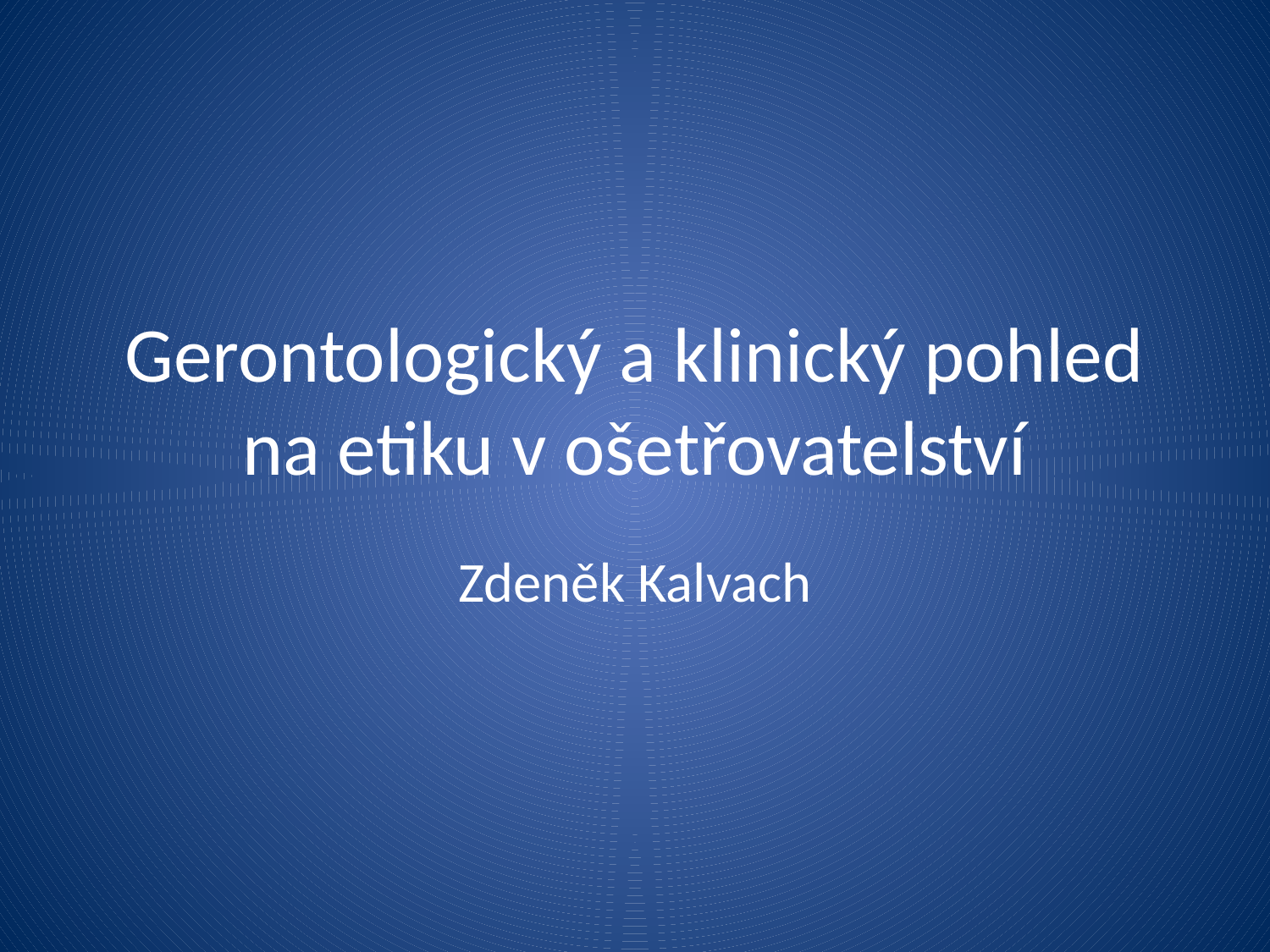

# Gerontologický a klinický pohled na etiku v ošetřovatelství
Zdeněk Kalvach